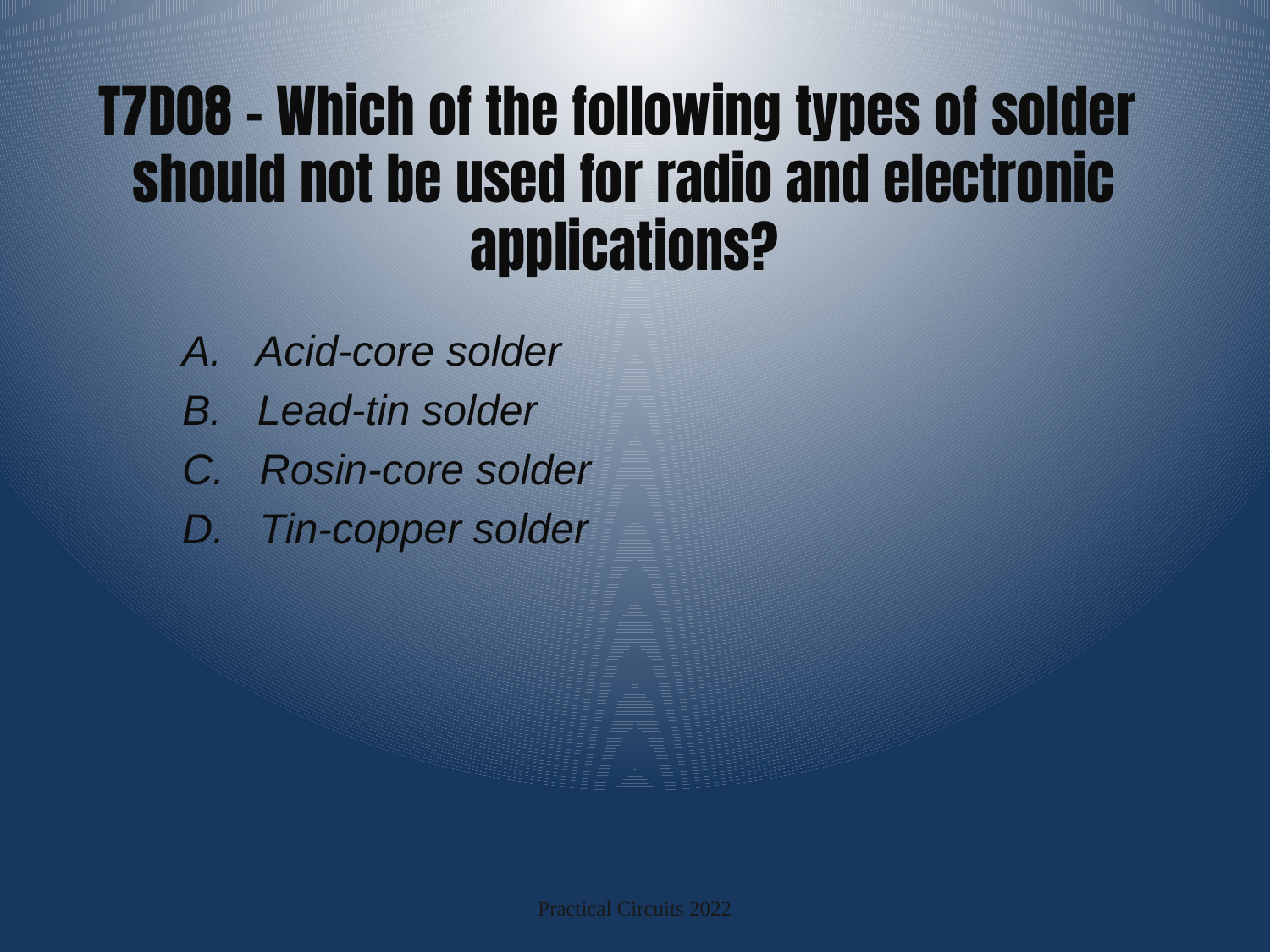

# T7D08 - Which of the following types of solder  should not be used for radio and electronic applications?
A.   Acid-core solder
B.   Lead-tin solder
C.   Rosin-core solder
D.   Tin-copper solder
Practical Circuits 2022